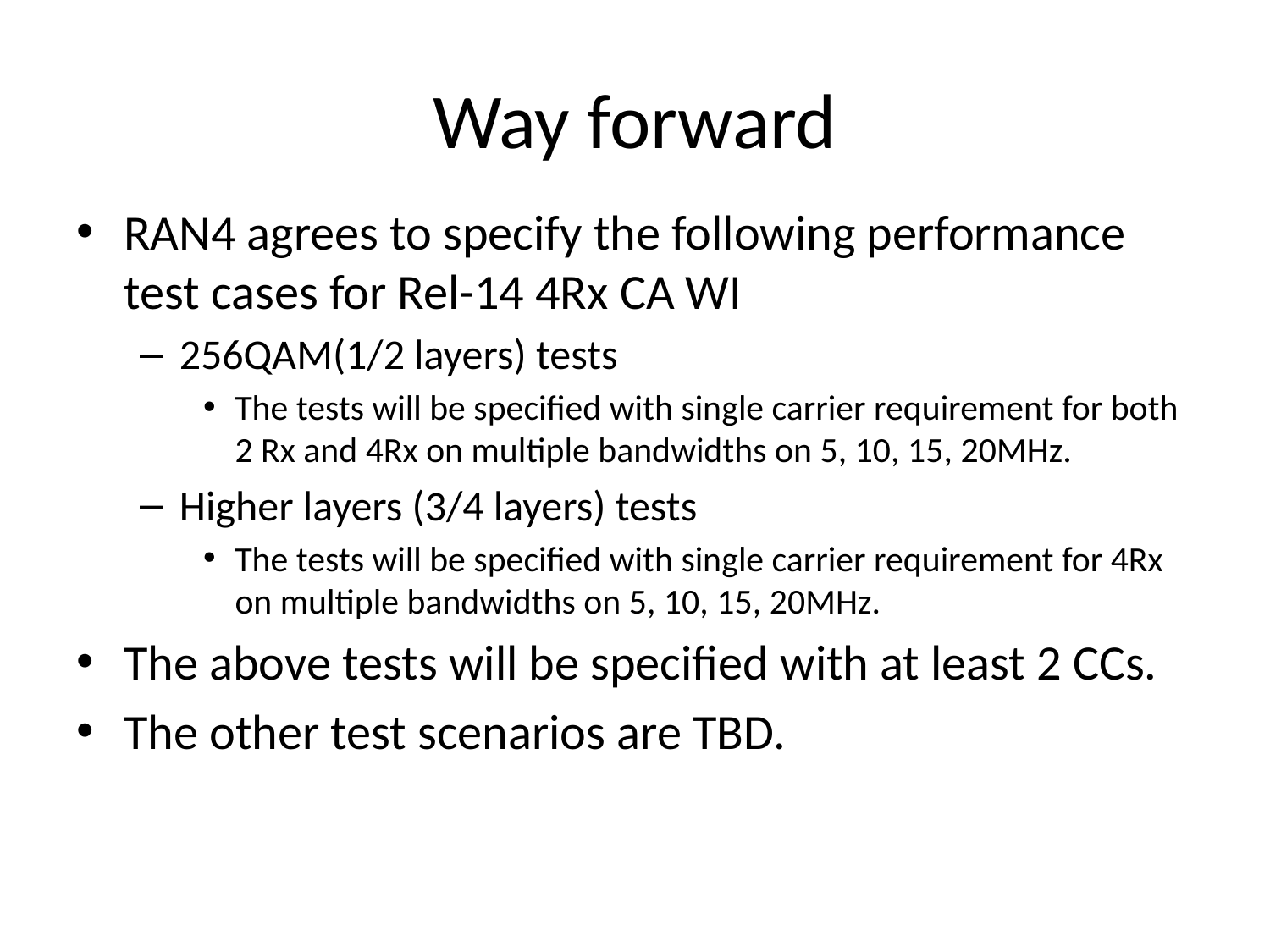

# Way forward
RAN4 agrees to specify the following performance test cases for Rel-14 4Rx CA WI
256QAM(1/2 layers) tests
The tests will be specified with single carrier requirement for both 2 Rx and 4Rx on multiple bandwidths on 5, 10, 15, 20MHz.
Higher layers (3/4 layers) tests
The tests will be specified with single carrier requirement for 4Rx on multiple bandwidths on 5, 10, 15, 20MHz.
The above tests will be specified with at least 2 CCs.
The other test scenarios are TBD.